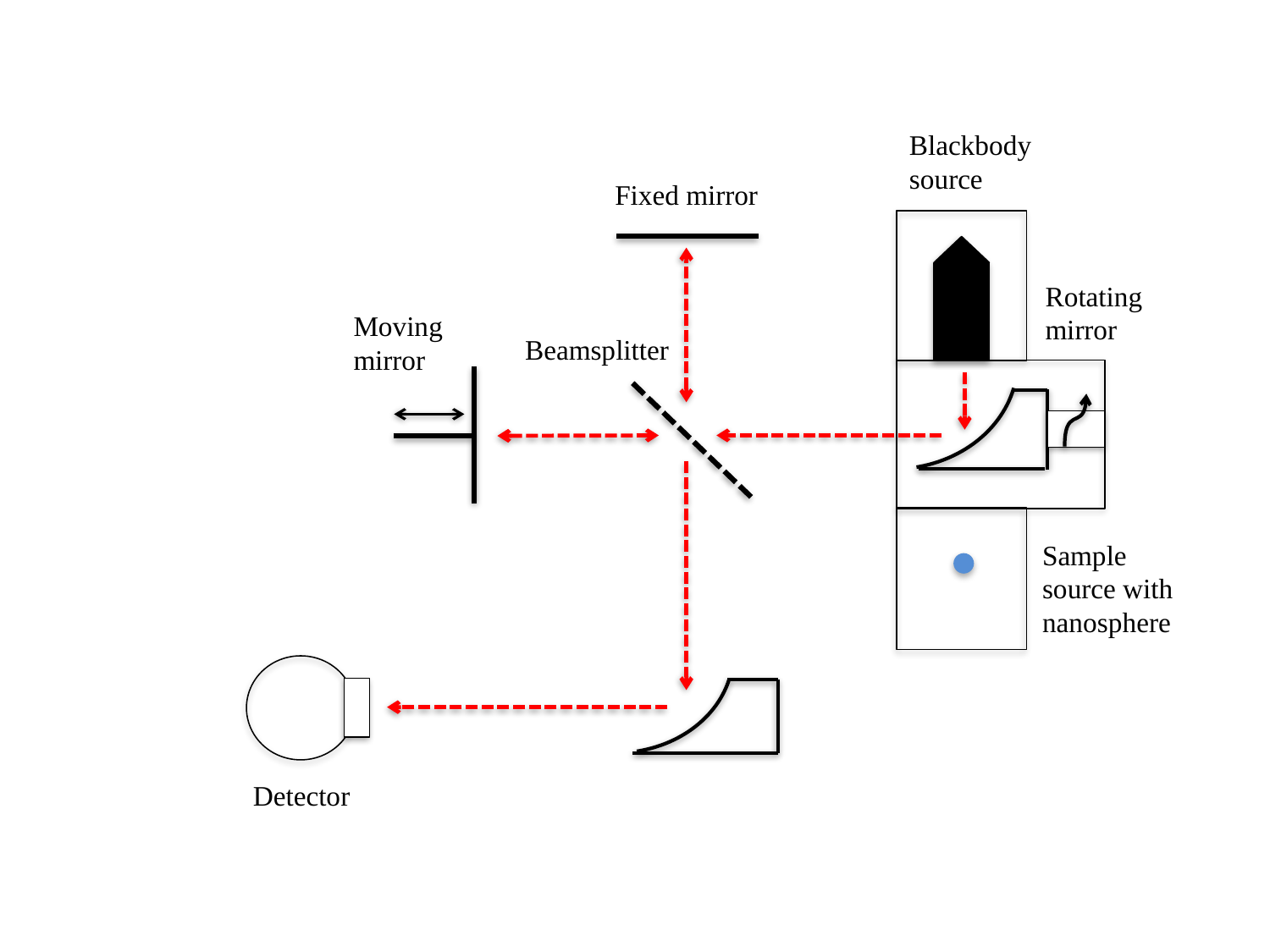

Blackbody source
Fixed mirror

Rotating mirror
Moving mirror
Beamsplitter

Sample source with nanosphere

Detector